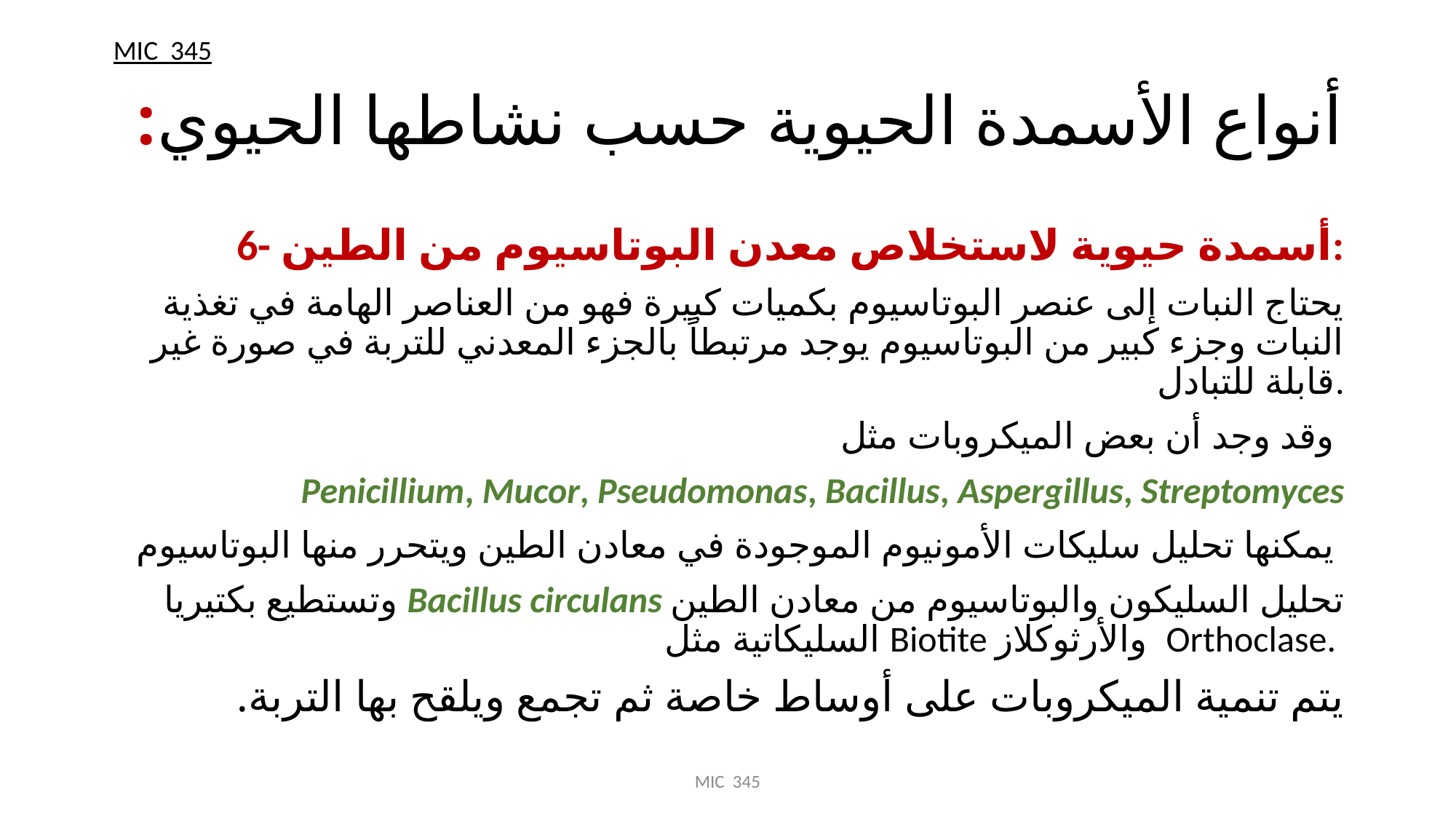

MIC  345
# أنواع الأسمدة الحيوية حسب نشاطها الحيوي:
6- أسمدة حيوية لاستخلاص معدن البوتاسيوم من الطين:
يحتاج النبات إلى عنصر البوتاسيوم بكميات كبيرة فهو من العناصر الهامة في تغذية النبات وجزء كبير من البوتاسيوم يوجد مرتبطاً بالجزء المعدني للتربة في صورة غير قابلة للتبادل.
 وقد وجد أن بعض الميكروبات مثل
Penicillium, Mucor, Pseudomonas, Bacillus, Aspergillus, Streptomyces
يمكنها تحليل سليكات الأمونيوم الموجودة في معادن الطين ويتحرر منها البوتاسيوم
وتستطيع بكتيريا Bacillus circulans تحليل السليكون والبوتاسيوم من معادن الطين السليكاتية مثل Biotite والأرثوكلاز  Orthoclase.
يتم تنمية الميكروبات على أوساط خاصة ثم تجمع ويلقح بها التربة.
MIC  345